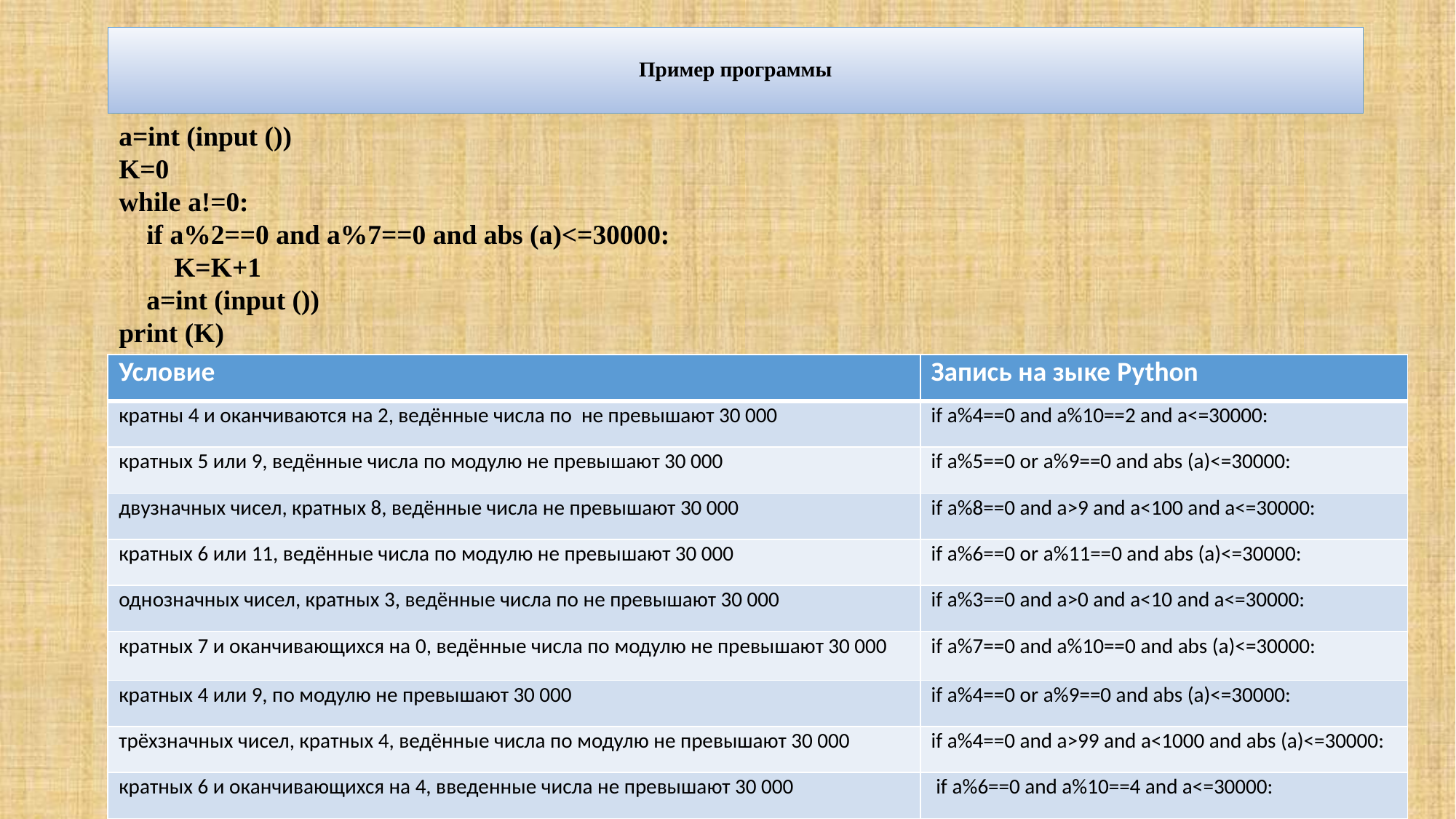

# Пример программы
a=int (input ())
K=0
while a!=0:
    if a%2==0 and a%7==0 and abs (a)<=30000:
        K=K+1
    a=int (input ())
print (K)

| Условие | Запись на зыке Python |
| --- | --- |
| кратны 4 и оканчиваются на 2, ведённые числа по не превышают 30 000 | if a%4==0 and a%10==2 and a<=30000: |
| кратных 5 или 9, ведённые числа по модулю не превышают 30 000 | if a%5==0 or a%9==0 and abs (a)<=30000: |
| двузначных чисел, кратных 8, ведённые числа не превышают 30 000 | if a%8==0 and a>9 and a<100 and a<=30000: |
| кратных 6 или 11, ведённые числа по модулю не превышают 30 000 | if a%6==0 or a%11==0 and abs (a)<=30000: |
| однозначных чисел, кратных 3, ведённые числа по не превышают 30 000 | if a%3==0 and a>0 and a<10 and a<=30000: |
| кратных 7 и оканчивающихся на 0, ведённые числа по модулю не превышают 30 000 | if a%7==0 and a%10==0 and abs (a)<=30000: |
| кратных 4 или 9, по модулю не превышают 30 000 | if a%4==0 or a%9==0 and abs (a)<=30000: |
| трёхзначных чисел, кратных 4, ведённые числа по модулю не превышают 30 000 | if a%4==0 and a>99 and a<1000 and abs (a)<=30000: |
| кратных 6 и оканчивающихся на 4, введенные числа не превышают 30 000 | if a%6==0 and a%10==4 and a<=30000: |